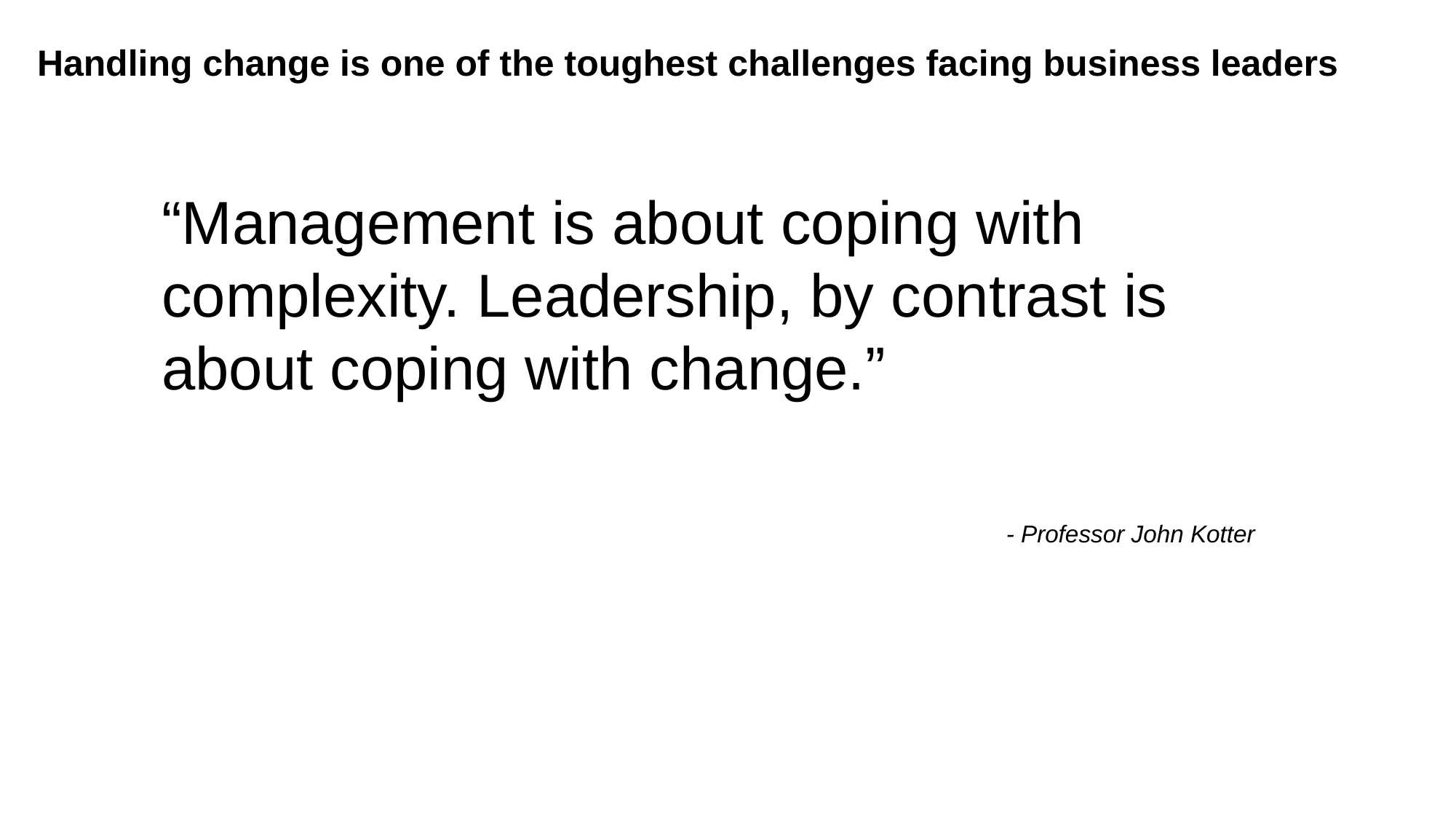

# Handling change is one of the toughest challenges facing business leaders
“Management is about coping with complexity. Leadership, by contrast is about coping with change.”

- Professor John Kotter